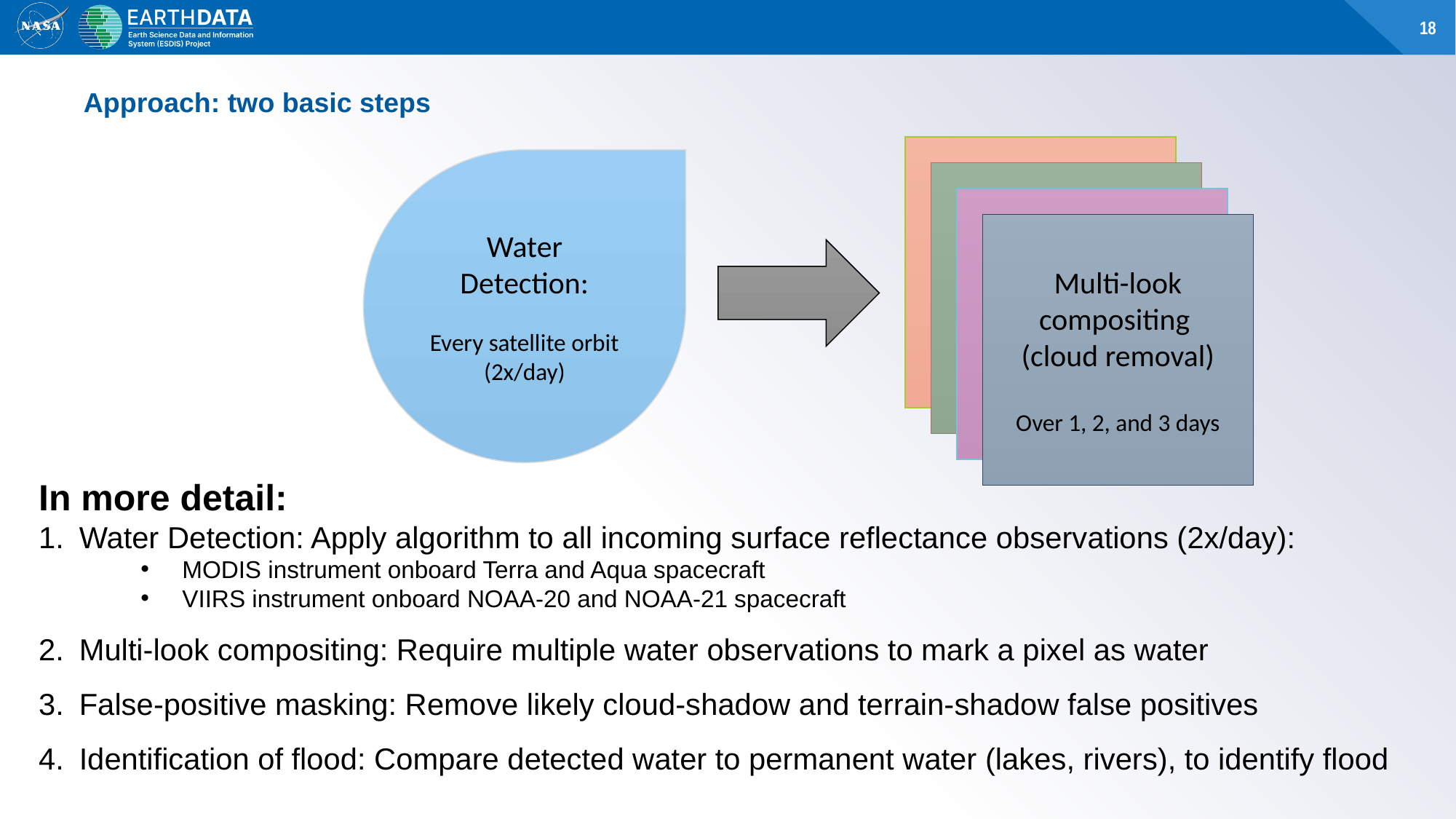

# Approach: two basic steps

Multi-look compositing
(cloud removal)

Over 1, 2, and 3 days
Water Detection:

Every satellite orbit (2x/day)

In more detail:
Water Detection: Apply algorithm to all incoming surface reflectance observations (2x/day):
MODIS instrument onboard Terra and Aqua spacecraft
VIIRS instrument onboard NOAA-20 and NOAA-21 spacecraft
Multi-look compositing: Require multiple water observations to mark a pixel as water
False-positive masking: Remove likely cloud-shadow and terrain-shadow false positives
Identification of flood: Compare detected water to permanent water (lakes, rivers), to identify flood